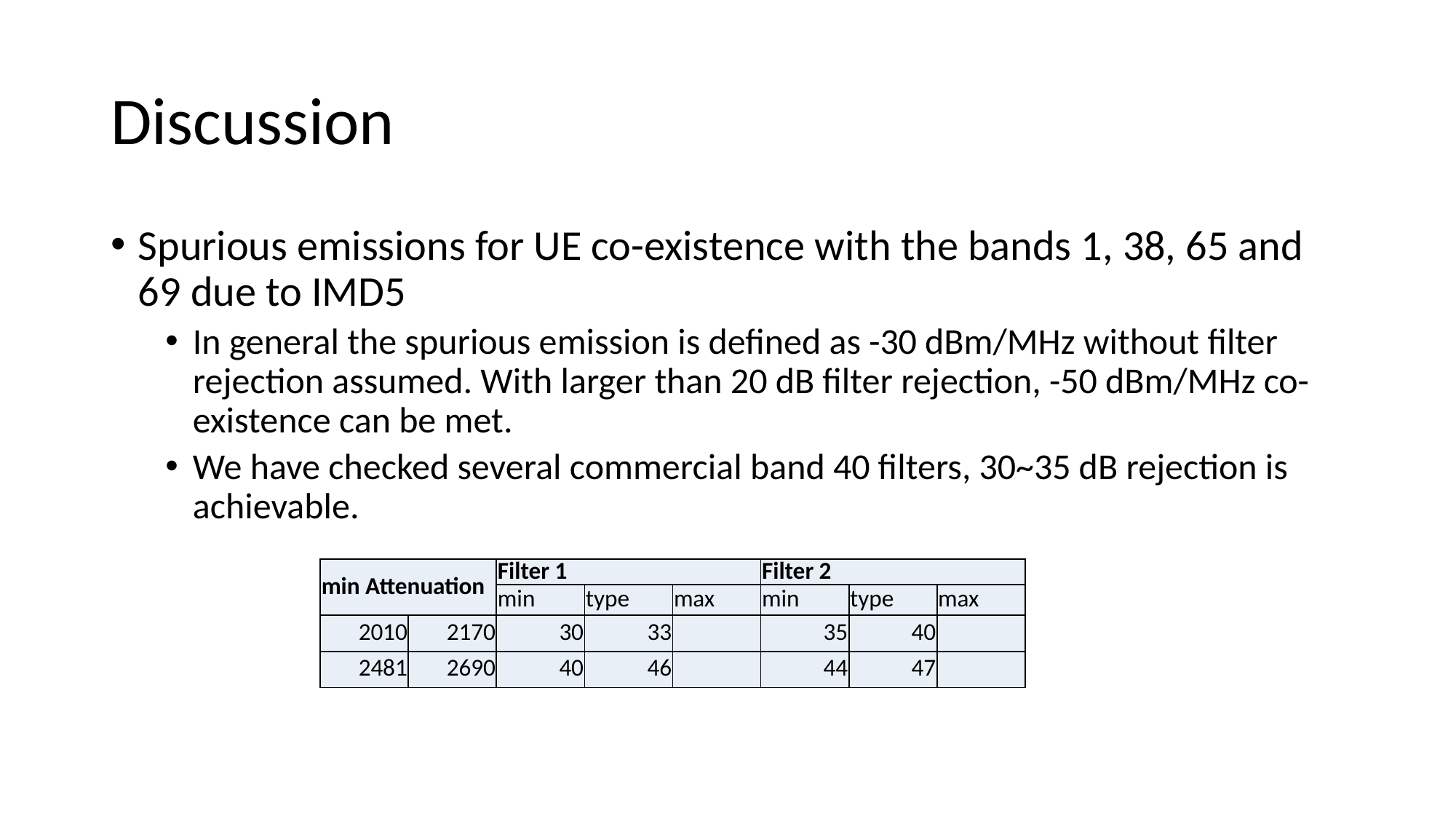

# Discussion
Spurious emissions for UE co-existence with the bands 1, 38, 65 and 69 due to IMD5
In general the spurious emission is defined as -30 dBm/MHz without filter rejection assumed. With larger than 20 dB filter rejection, -50 dBm/MHz co-existence can be met.
We have checked several commercial band 40 filters, 30~35 dB rejection is achievable.

| min Attenuation |  | Filter 1 |  |  | Filter 2 |  |  |
| --- | --- | --- | --- | --- | --- | --- | --- |
|  |  | min | type | max | min | type | max |
| 2010 | 2170 | 30 | 33 |  | 35 | 40 |  |
| 2481 | 2690 | 40 | 46 |  | 44 | 47 |  |